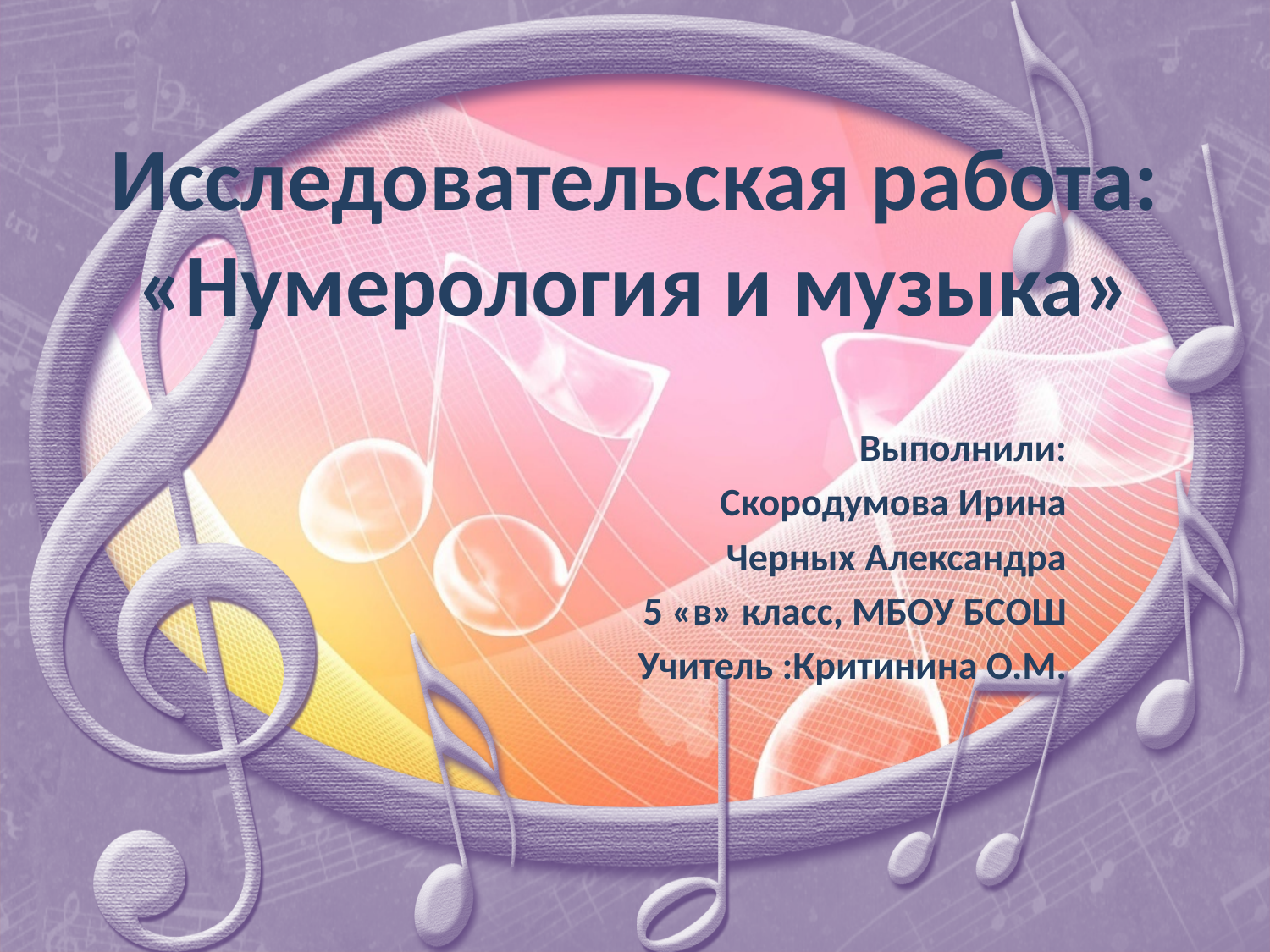

# Исследовательская работа: «Нумерология и музыка»
Выполнили:
Скородумова Ирина
Черных Александра
5 «в» класс, МБОУ БСОШ
Учитель :Критинина О.М.